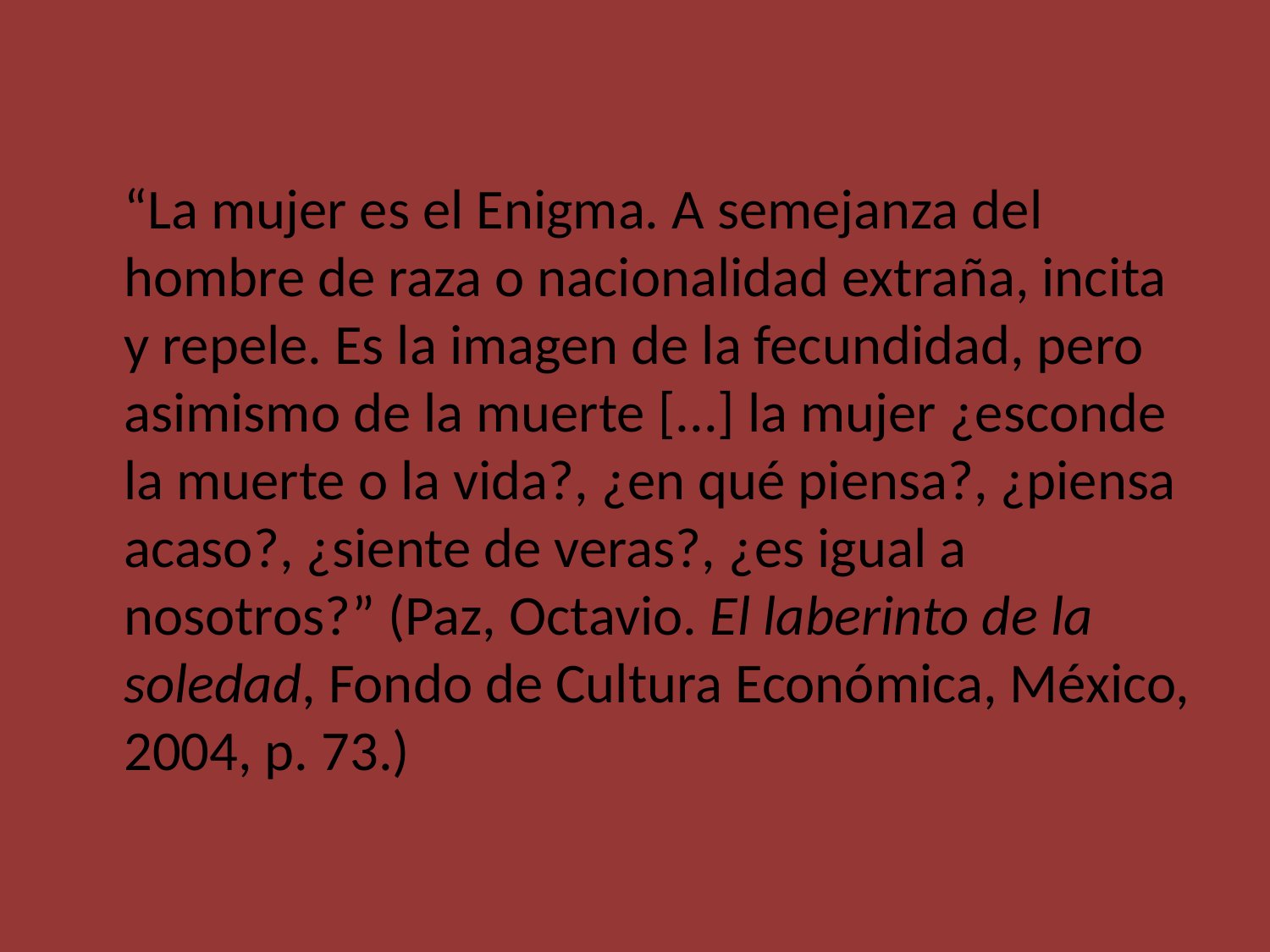

#
	“La mujer es el Enigma. A semejanza del hombre de raza o nacionalidad extraña, incita y repele. Es la imagen de la fecundidad, pero asimismo de la muerte [...] la mujer ¿esconde la muerte o la vida?, ¿en qué piensa?, ¿piensa acaso?, ¿siente de veras?, ¿es igual a nosotros?” (Paz, Octavio. El laberinto de la soledad, Fondo de Cultura Económica, México, 2004, p. 73.)